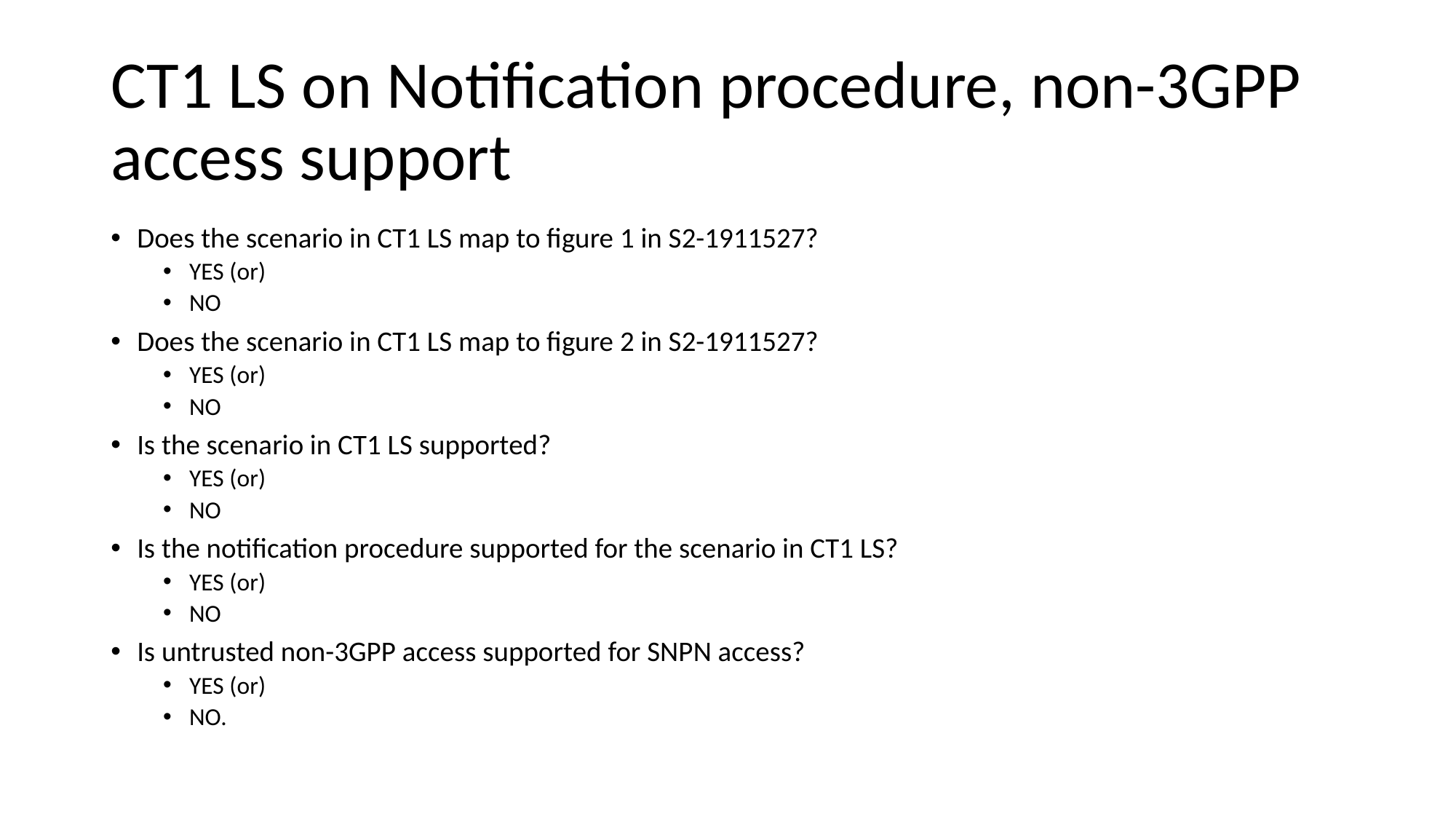

# CT1 LS on Notification procedure, non-3GPP access support
Does the scenario in CT1 LS map to figure 1 in S2-1911527?
YES (or)
NO
Does the scenario in CT1 LS map to figure 2 in S2-1911527?
YES (or)
NO
Is the scenario in CT1 LS supported?
YES (or)
NO
Is the notification procedure supported for the scenario in CT1 LS?
YES (or)
NO
Is untrusted non-3GPP access supported for SNPN access?
YES (or)
NO.